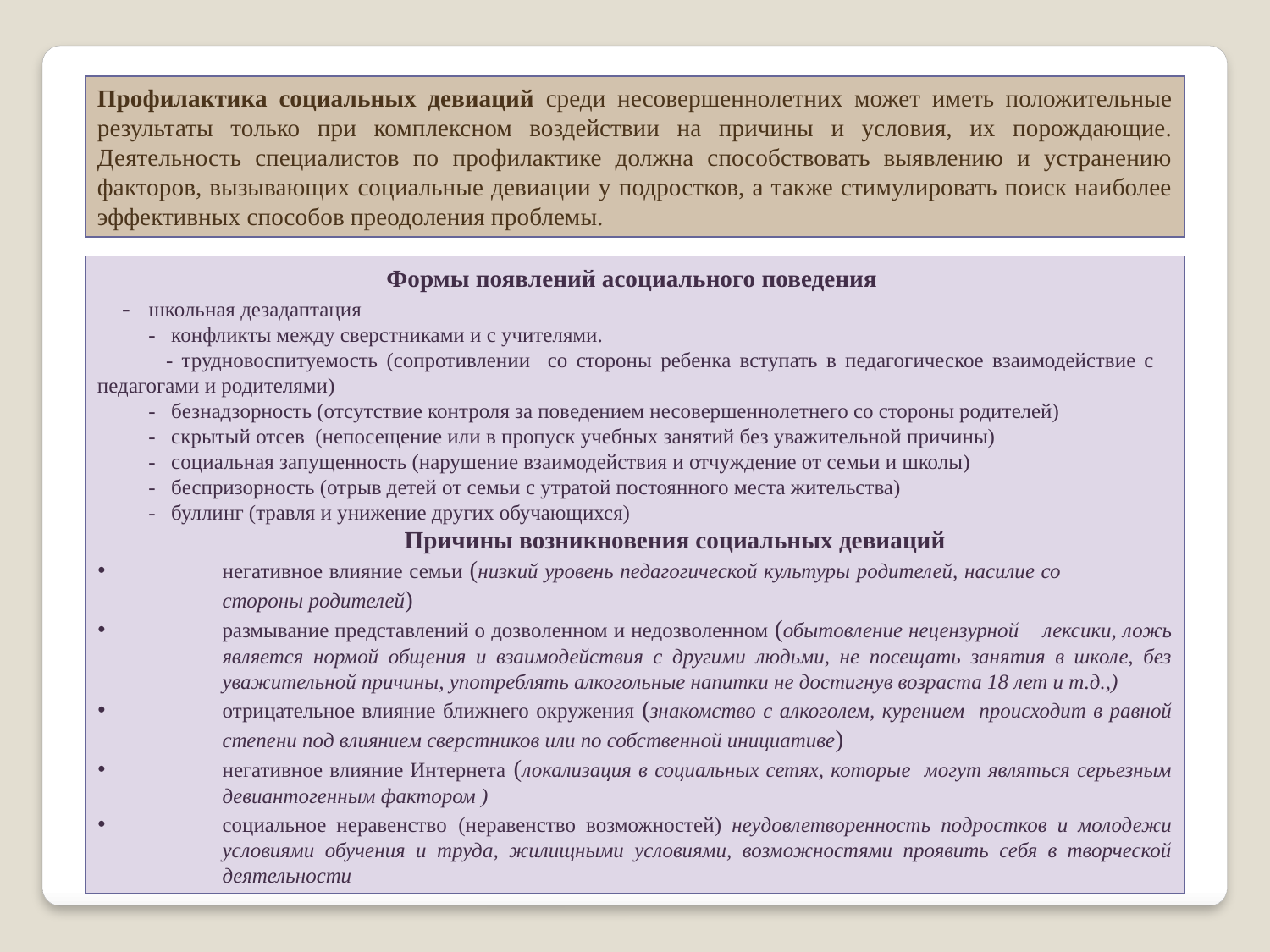

Профилактика социальных девиаций среди несовершеннолетних может иметь положительные результаты только при комплексном воздействии на причины и условия, их порождающие. Деятельность специалистов по профилактике должна способствовать выявлению и устранению факторов, вызывающих социальные девиации у подростков, а также стимулировать поиск наиболее эффективных способов преодоления проблемы.
Формы появлений асоциального поведения
-   школьная дезадаптация
     -   конфликты между сверстниками и с учителями.
     - трудновоспитуемость (сопротивлении  со стороны ребенка вступать в педагогическое взаимодействие с   педагогами и родителями)
     -   безнадзорность (отсутствие контроля за поведением несовершеннолетнего со стороны родителей)
     -   скрытый отсев  (непосещение или в пропуск учебных занятий без уважительной причины)
     -   социальная запущенность (нарушение взаимодействия и отчуждение от семьи и школы)
     -   беспризорность (отрыв детей от семьи с утратой постоянного места жительства)
     -   буллинг (травля и унижение других обучающихся)
                                              Причины возникновения социальных девиаций
•	негативное влияние семьи (низкий уровень педагогической культуры родителей, насилие со                  стороны родителей)
•	размывание представлений о дозволенном и недозволенном (обытовление нецензурной    лексики, ложь является нормой общения и взаимодействия с другими людьми, не посещать занятия в школе, без уважительной причины, употреблять алкогольные напитки не достигнув возраста 18 лет и т.д.,)
•	отрицательное влияние ближнего окружения (знакомство с алкоголем, курением  происходит в равной степени под влиянием сверстников или по собственной инициативе)
•	негативное влияние Интернета (локализация в социальных сетях, которые  могут являться серьезным девиантогенным фактором )
•	социальное неравенство (неравенство возможностей) неудовлетворенность подростков и молодежи условиями обучения и труда, жилищными условиями, возможностями проявить себя в творческой деятельности